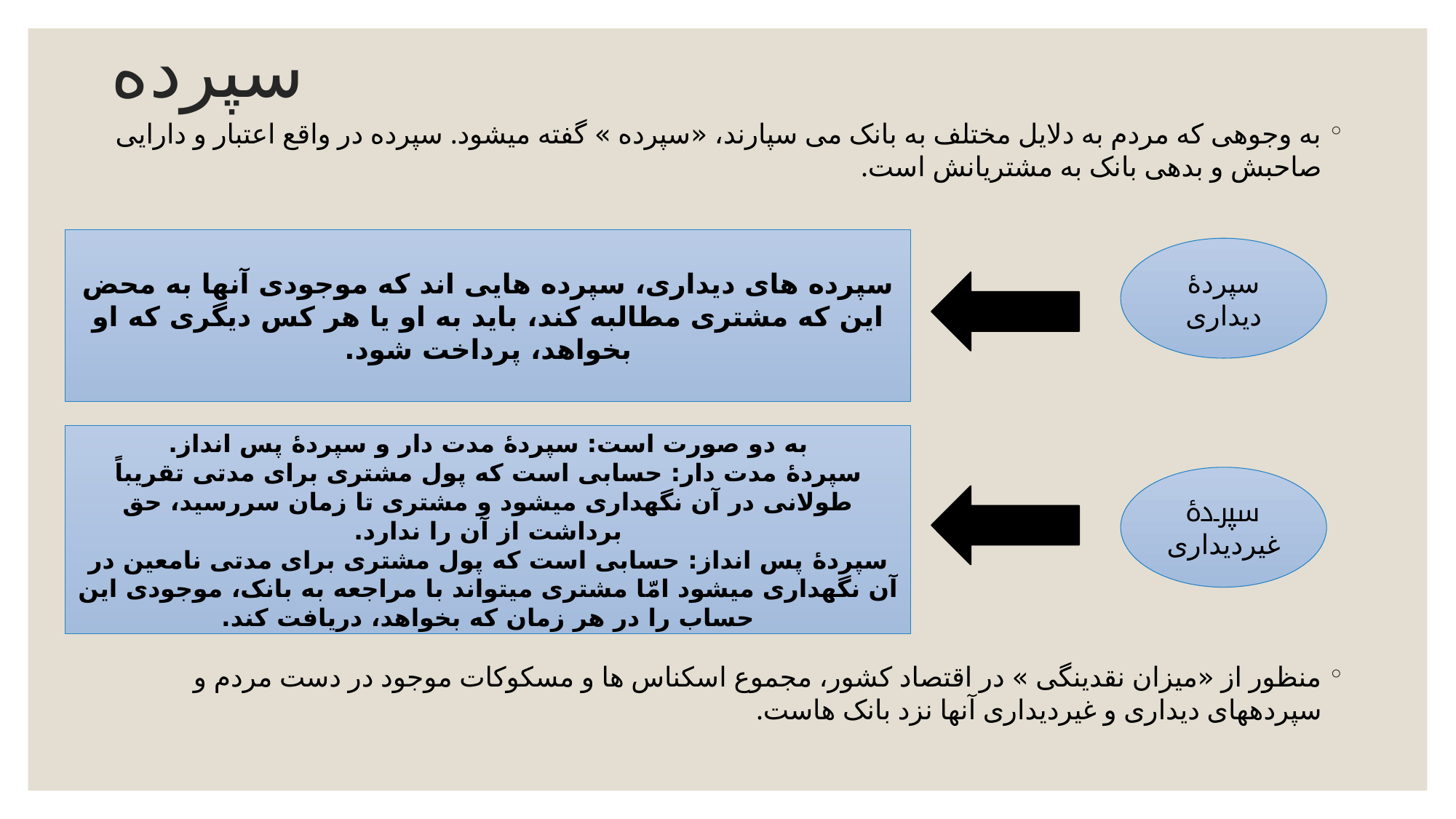

# سپرده
به وجوهی که مردم به دلایل مختلف به بانک می سپارند، «سپرده » گفته میشود. سپرده در واقع اعتبار و دارایی صاحبش و بدهی بانک به مشتریانش است.

منظور از «میزان نقدینگی » در اقتصاد کشور، مجموع اسکناس ها و مسکوکات موجود در دست مردم و سپردههای دیداری و غیردیداری آنها نزد بانک هاست.
سپرده های دیداری، سپرده هایی اند که موجودی آنها به محض
این که مشتری مطالبه کند، باید به او یا هر کس دیگری که او بخواهد، پرداخت شود.
سپردۀ دیداری

به دو صورت است: سپردۀ مدت دار و سپردۀ پس انداز.
سپردۀ مدت دار: حسابی است که پول مشتری برای مدتی تقریباً طولانی در آن نگهداری میشود و مشتری تا زمان سررسید، حق برداشت از آن را ندارد.
سپردۀ پس انداز: حسابی است که پول مشتری برای مدتی نامعین در آن نگهداری میشود امّا مشتری میتواند با مراجعه به بانک، موجودی این حساب را در هر زمان که بخواهد، دریافت کند.
سپردۀ غیردیداری